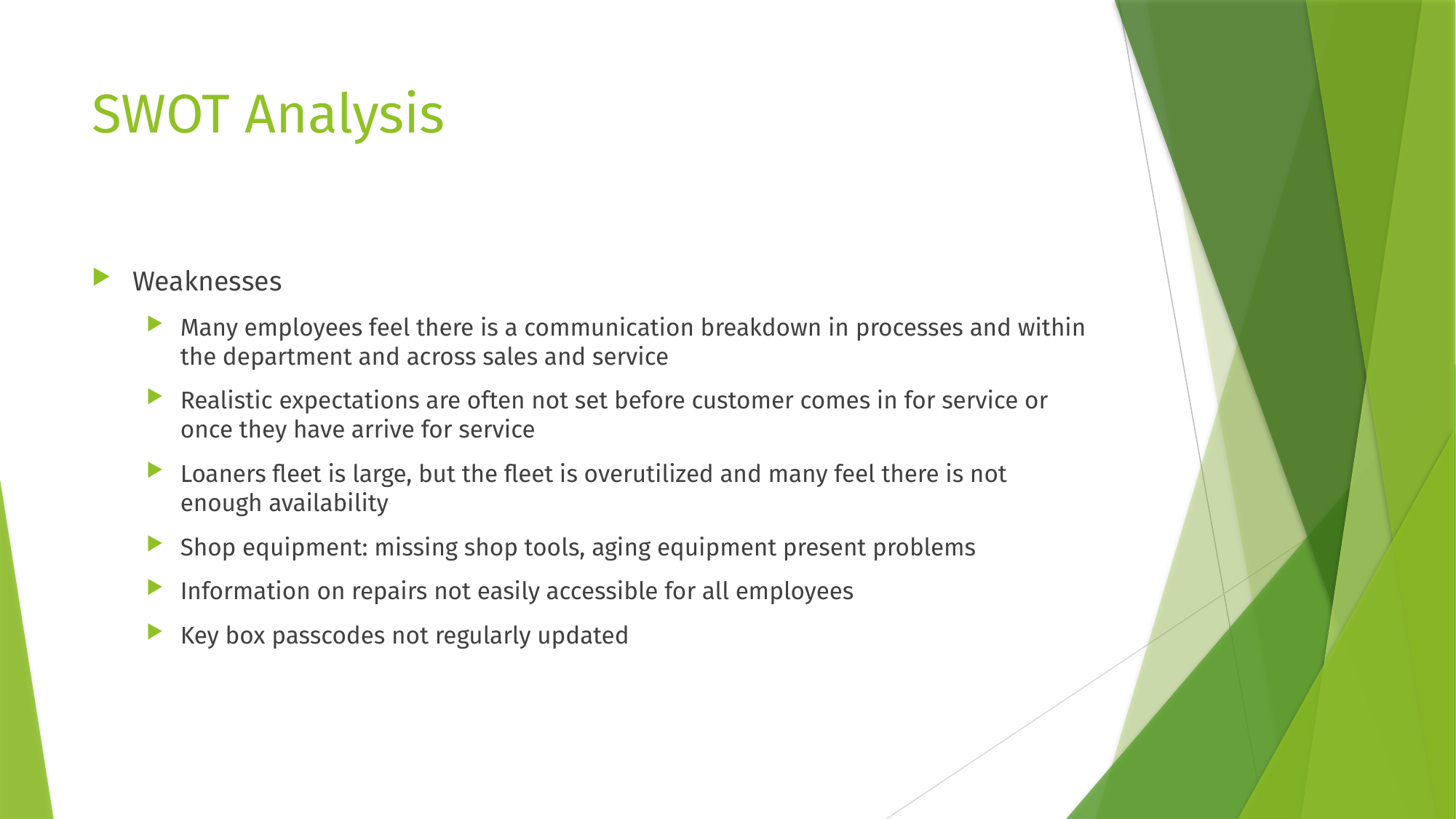

# SWOT Analysis
Weaknesses
Many employees feel there is a communication breakdown in processes and within the department and across sales and service
Realistic expectations are often not set before customer comes in for service or once they have arrive for service
Loaners fleet is large, but the fleet is overutilized and many feel there is not enough availability
Shop equipment: missing shop tools, aging equipment present problems
Information on repairs not easily accessible for all employees
Key box passcodes not regularly updated